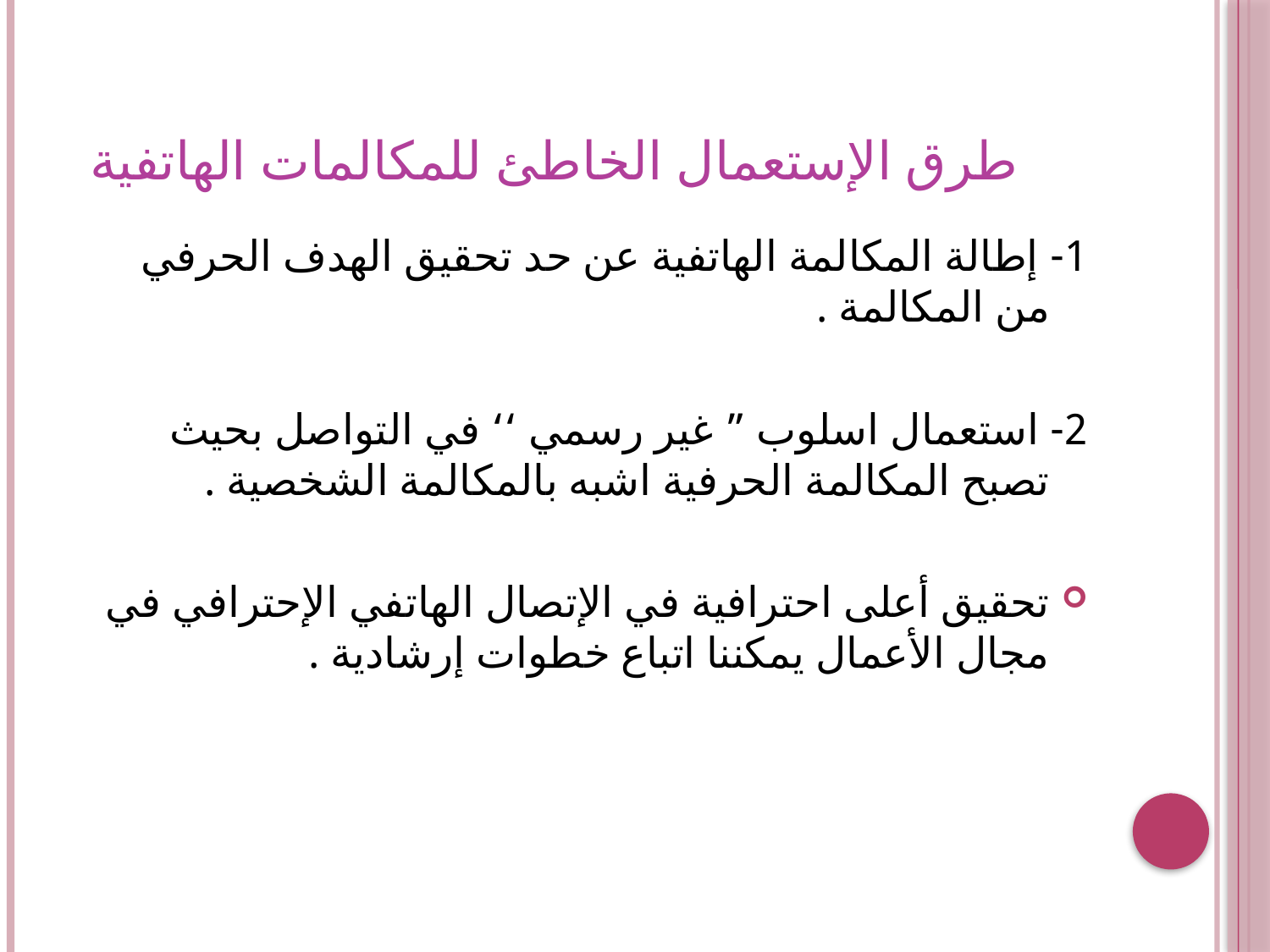

# طرق الإستعمال الخاطئ للمكالمات الهاتفية
1- إطالة المكالمة الهاتفية عن حد تحقيق الهدف الحرفي من المكالمة .

2- استعمال اسلوب ” غير رسمي ‘‘ في التواصل بحيث تصبح المكالمة الحرفية اشبه بالمكالمة الشخصية .

تحقيق أعلى احترافية في الإتصال الهاتفي الإحترافي في مجال الأعمال يمكننا اتباع خطوات إرشادية .